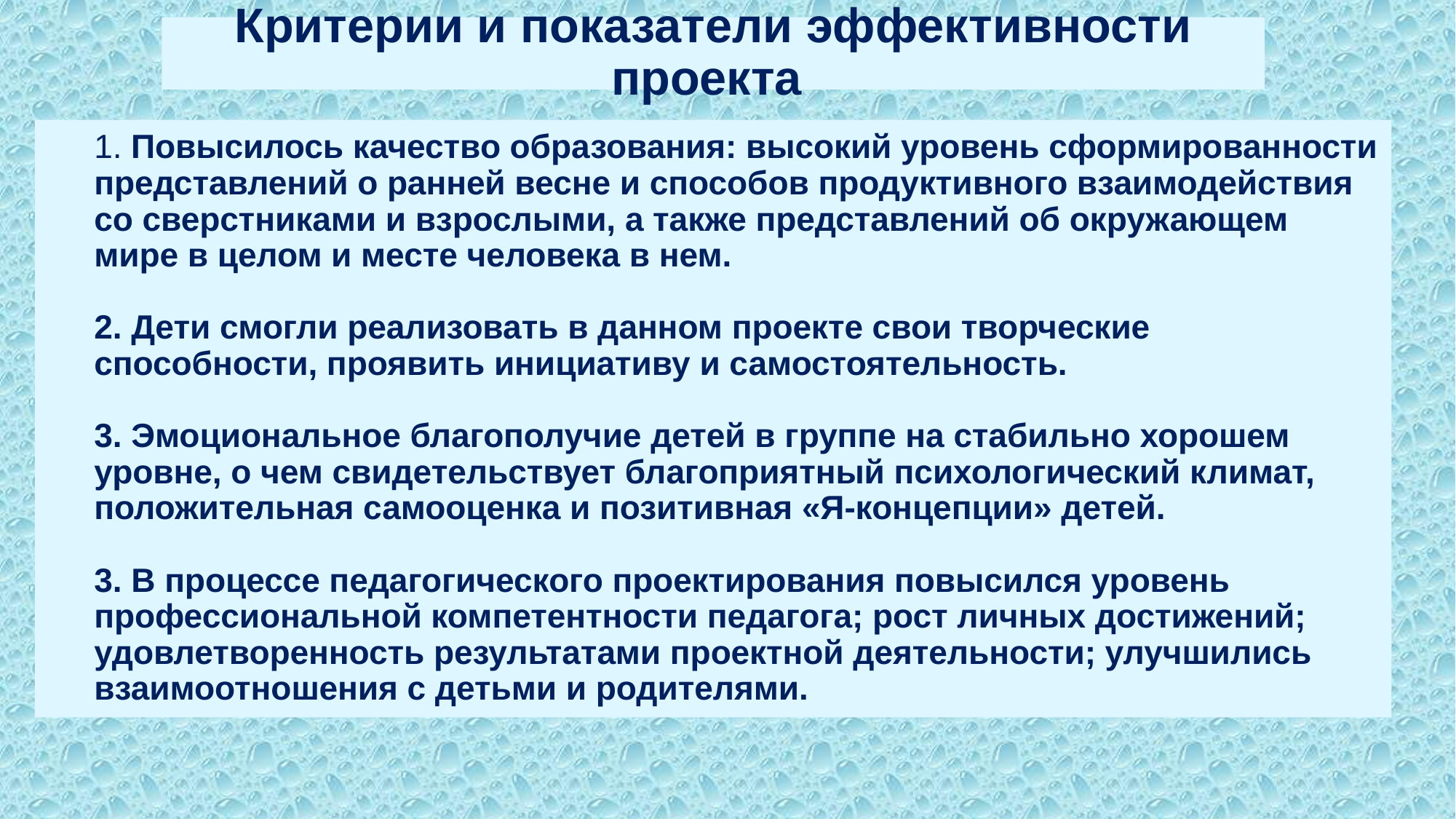

Критерии и показатели эффективности проекта
# 1. Повысилось качество образования: высокий уровень сформированности представлений о ранней весне и способов продуктивного взаимодействия со сверстниками и взрослыми, а также представлений об окружающем мире в целом и месте человека в нем. 2. Дети смогли реализовать в данном проекте свои творческие способности, проявить инициативу и самостоятельность. 3. Эмоциональное благополучие детей в группе на стабильно хорошем уровне, о чем свидетельствует благоприятный психологический климат, положительная самооценка и позитивная «Я-концепции» детей. 3. В процессе педагогического проектирования повысился уровень профессиональной компетентности педагога; рост личных достижений; удовлетворенность результатами проектной деятельности; улучшились взаимоотношения с детьми и родителями.